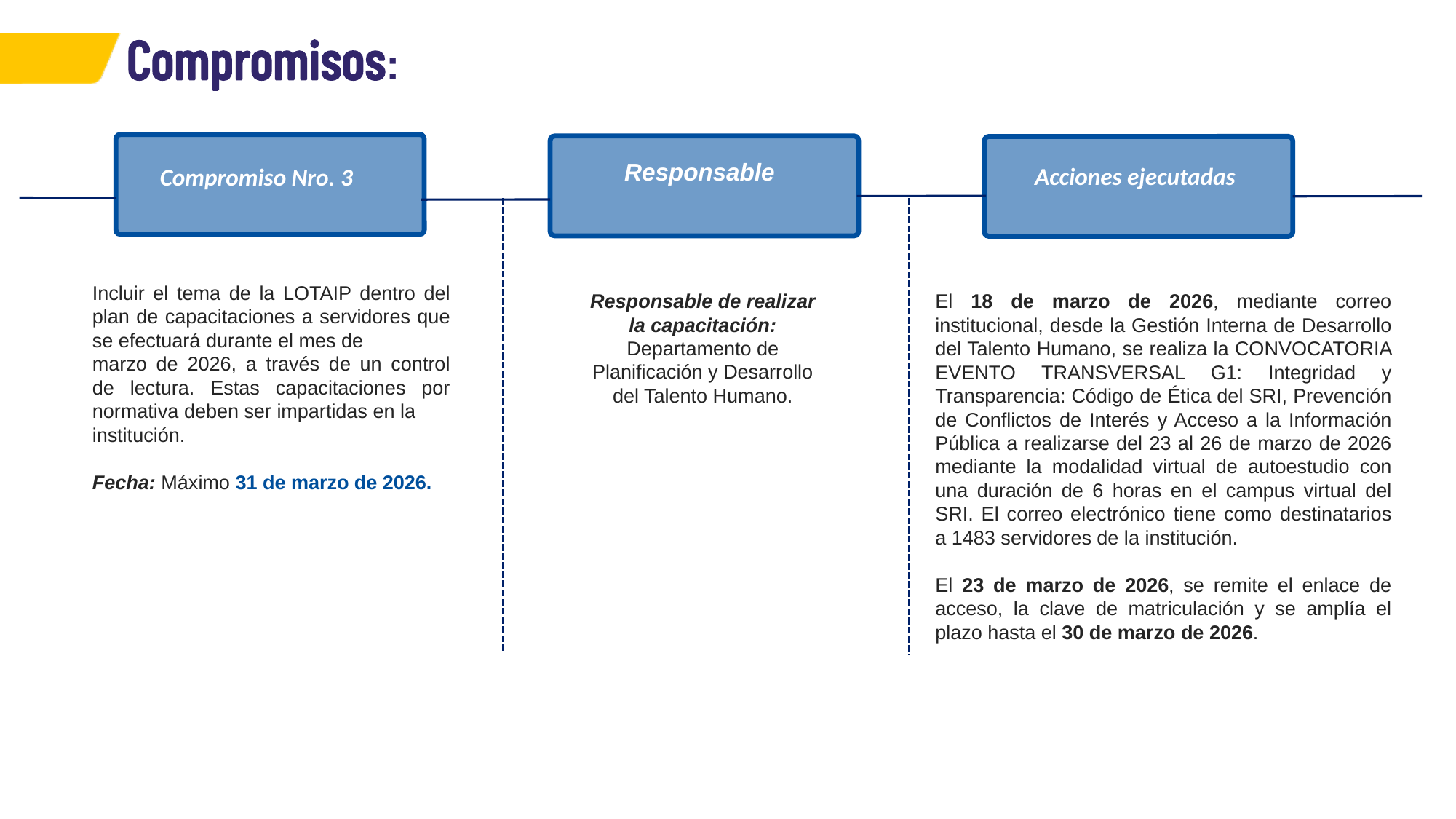

Compromisos:

Responsable

Acciones ejecutadas

Compromiso Nro. 3

Incluir el tema de la LOTAIP dentro del plan de capacitaciones a servidores que se efectuará durante el mes de
marzo de 2026, a través de un control de lectura. Estas capacitaciones por normativa deben ser impartidas en la
institución.

Fecha: Máximo 31 de marzo de 2026.

Responsable de realizar la capacitación: Departamento de Planificación y Desarrollo del Talento Humano.

El 18 de marzo de 2026, mediante correo institucional, desde la Gestión Interna de Desarrollo del Talento Humano, se realiza la CONVOCATORIA EVENTO TRANSVERSAL G1: Integridad y Transparencia: Código de Ética del SRI, Prevención de Conflictos de Interés y Acceso a la Información Pública a realizarse del 23 al 26 de marzo de 2026 mediante la modalidad virtual de autoestudio con una duración de 6 horas en el campus virtual del SRI. El correo electrónico tiene como destinatarios a 1483 servidores de la institución.

El 23 de marzo de 2026, se remite el enlace de acceso, la clave de matriculación y se amplía el plazo hasta el 30 de marzo de 2026.